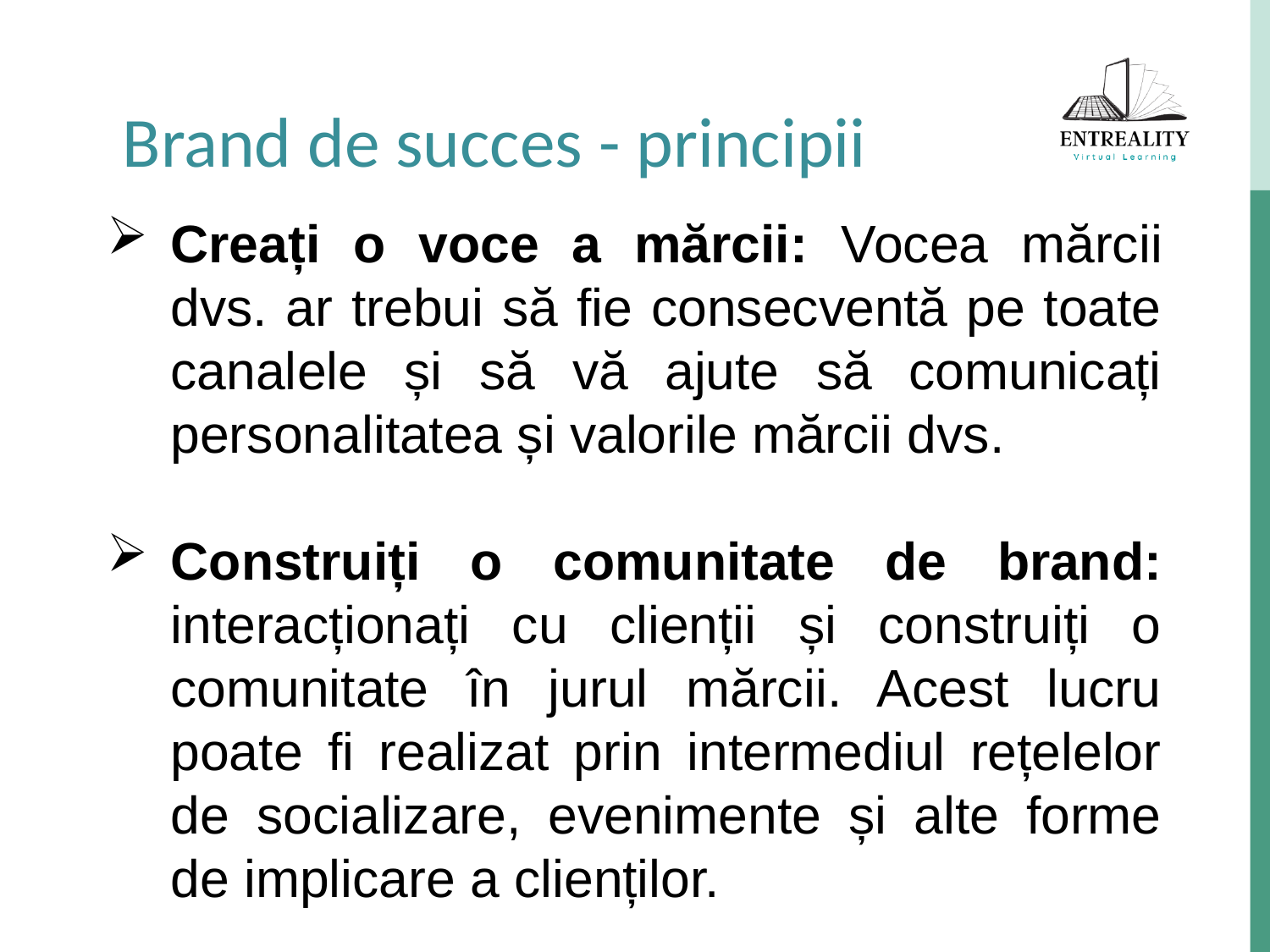

Brand de succes - principii
Creați o voce a mărcii: Vocea mărcii dvs. ar trebui să fie consecventă pe toate canalele și să vă ajute să comunicați personalitatea și valorile mărcii dvs.

Construiți o comunitate de brand: interacționați cu clienții și construiți o comunitate în jurul mărcii. Acest lucru poate fi realizat prin intermediul rețelelor de socializare, evenimente și alte forme de implicare a clienților.